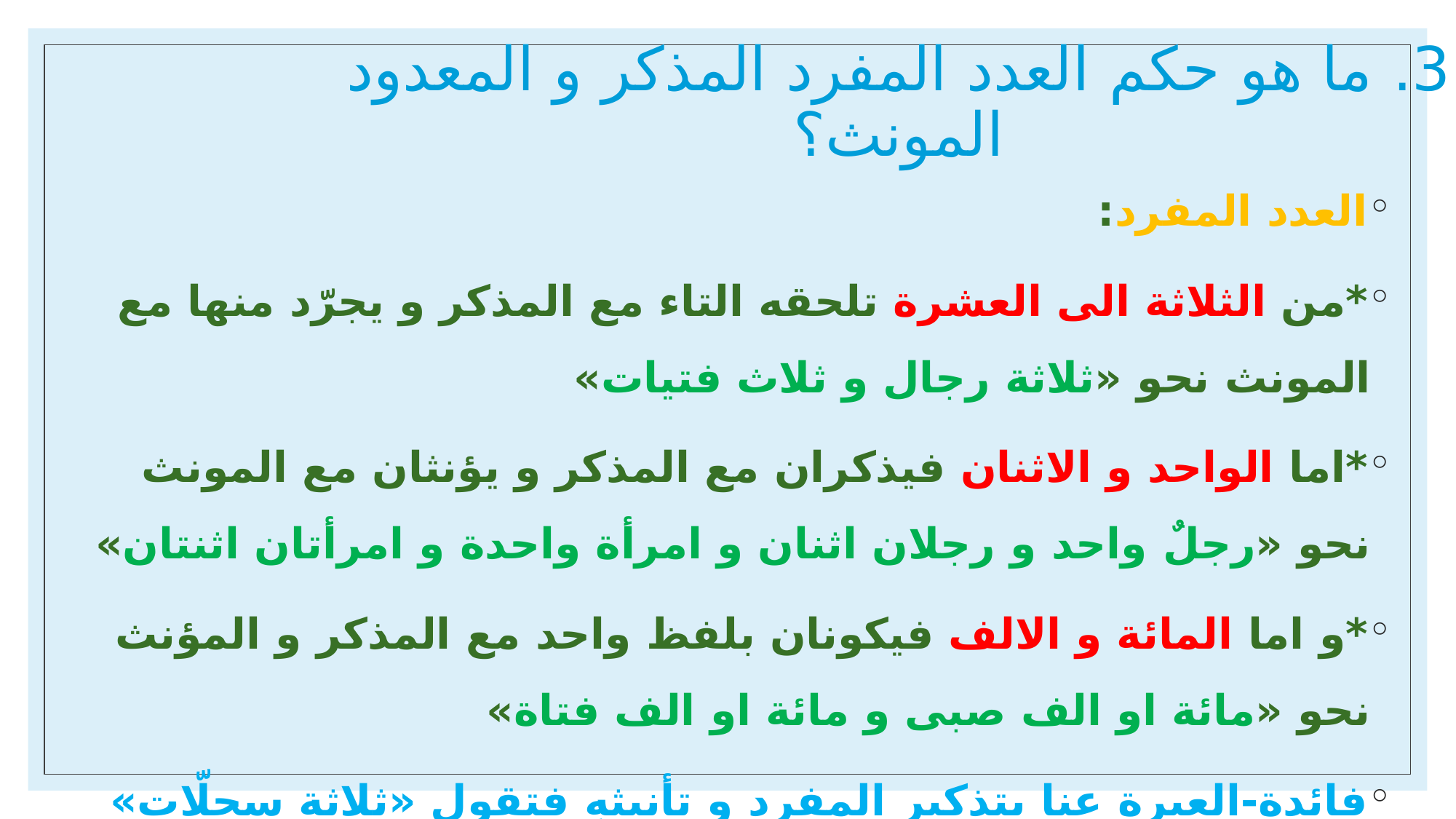

# 3. ما هو حکم العدد المفرد المذکر و المعدود المونث؟
العدد المفرد:
*من الثلاثة الی العشرة تلحقه التاء مع المذکر و یجرّد منها مع المونث نحو «ثلاثة رجال و ثلاث فتیات»
*اما الواحد و الاثنان فیذکران مع المذکر و یؤنثان مع المونث نحو «رجلٌ واحد و رجلان اثنان و امرأة واحدة و امرأتان اثنتان»
*و اما المائة و الالف فیکونان بلفظ واحد مع المذکر و المؤنث نحو «مائة او الف صبی و مائة او الف فتاة»
فائدة-العبرة عنا بتذکیر المفرد و تأنیثهِ فتقول «ثلاثة سجلّات» لان الاصل سجلّ.